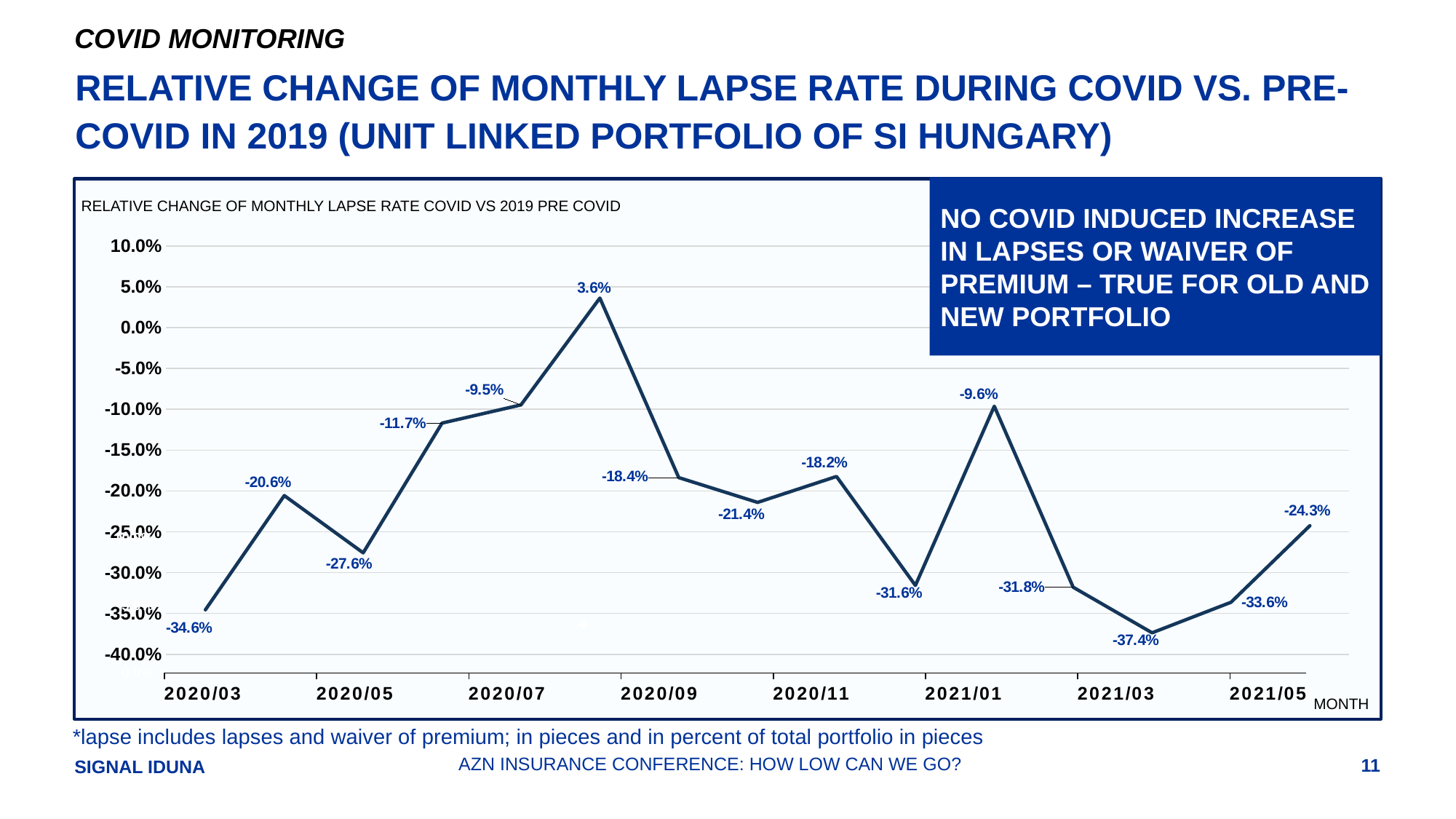

COVID MONITORING
# RELATIVE CHANGE OF MONTHLY LAPSE RATE DURING COVID VS. PRE-COVID IN 2019 (UNIT LINKED PORTFOLIO OF SI HUNGARY)
NO COVID INDUCED INCREASE
IN LAPSES OR WAIVER OF
PREMIUM – TRUE FOR OLD AND
NEW PORTFOLIO

### Chart

| Category | Lapse behavior COVID vs. Pre-COVID (2019) |
|---|---|
| 43891 | -0.3455339936966313 |
| 43922 | -0.20568217761700947 |
| 43952 | -0.27579839439352816 |
| 43983 | -0.11688130684293196 |
| 44013 | -0.09463141632606031 |
| 44044 | 0.03618051917584508 |
| 44075 | -0.1837041526819897 |
| 44105 | -0.2140453905060361 |
| 44136 | -0.1823328330356926 |
| 44166 | -0.3156778119838686 |
| 44197 | -0.09624208659782285 |
| 44228 | -0.31789388962871323 |
| 44256 | -0.3737209455940006 |
| 44287 | -0.33634910382221683 |
| 44317 | -0.242610189698096 |
RELATIVE CHANGE OF MONTHLY LAPSE RATE COVID VS 2019 PRE COVID

### Chart

| Category |  |
|---|---|
| 43891 | -0.3455339936966313 |
| 43922 | -0.20568217761700947 |
| 43952 | -0.27579839439352816 |
| 43983 | -0.11688130684293196 |
| 44013 | -0.09463141632606031 |
| 44044 | 0.03618051917584508 |
| 44075 | -0.1837041526819897 |
| 44105 | -0.2140453905060361 |
| 44136 | -0.1823328330356926 |
| 44166 | -0.3156778119838686 |
| 44197 | -0.09624208659782285 |
| 44228 | -0.31789388962871323 |
| 44256 | -0.3737209455940006 |
| 44287 | -0.33634910382221683 |
| 44317 | -0.242610189698096 |
MONTH
*lapse includes lapses and waiver of premium; in pieces and in percent of total portfolio in pieces
AZN INSURANCE CONFERENCE: HOW LOW CAN WE GO?